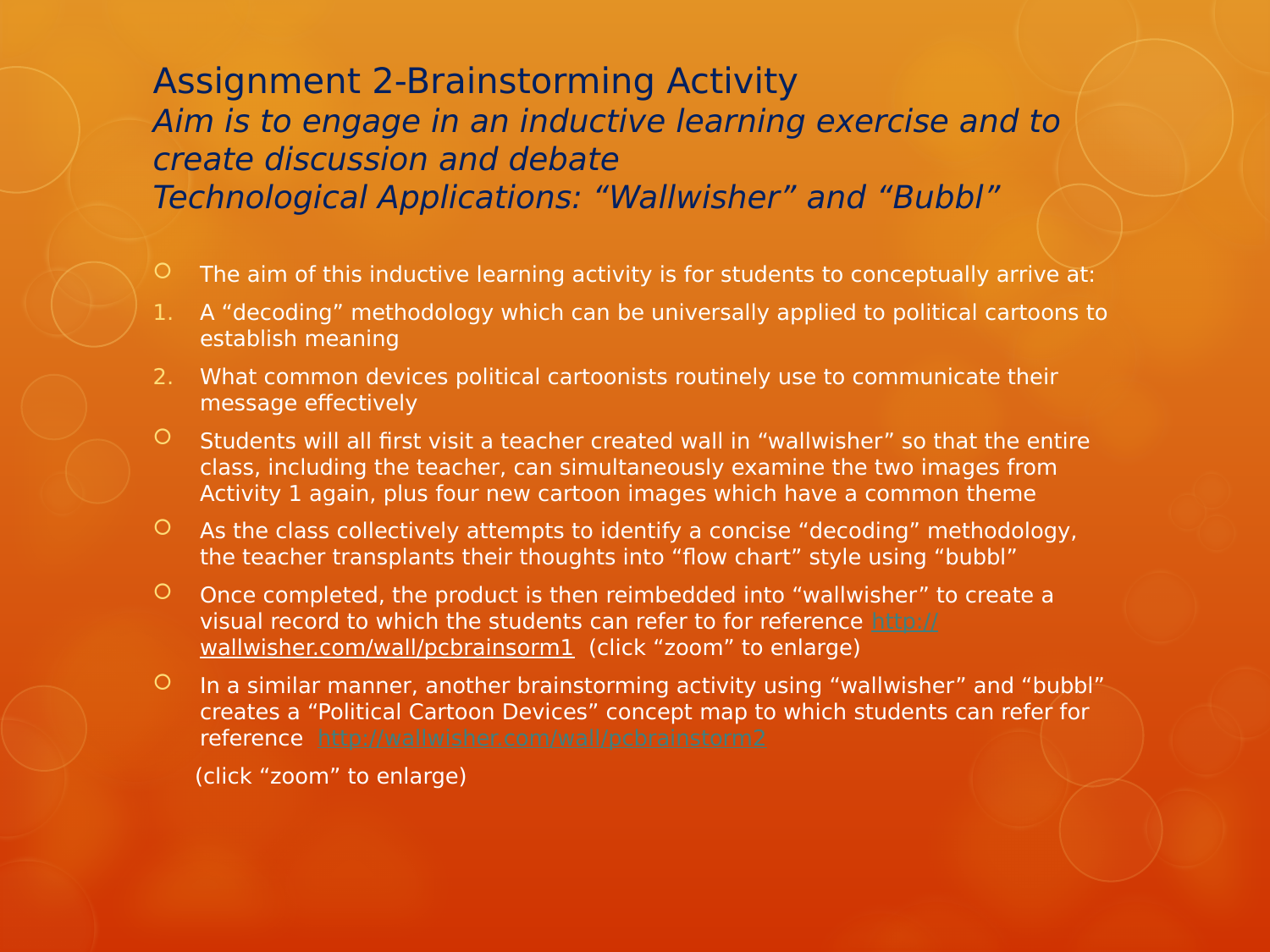

# Assignment 2-Brainstorming Activity Aim is to engage in an inductive learning exercise and to create discussion and debate Technological Applications: “Wallwisher” and “Bubbl”
The aim of this inductive learning activity is for students to conceptually arrive at:
A “decoding” methodology which can be universally applied to political cartoons to establish meaning
What common devices political cartoonists routinely use to communicate their message effectively
Students will all first visit a teacher created wall in “wallwisher” so that the entire class, including the teacher, can simultaneously examine the two images from Activity 1 again, plus four new cartoon images which have a common theme
As the class collectively attempts to identify a concise “decoding” methodology, the teacher transplants their thoughts into “flow chart” style using “bubbl”
Once completed, the product is then reimbedded into “wallwisher” to create a visual record to which the students can refer to for reference http://wallwisher.com/wall/pcbrainsorm1  (click “zoom” to enlarge)
In a similar manner, another brainstorming activity using “wallwisher” and “bubbl” creates a “Political Cartoon Devices” concept map to which students can refer for reference  http://wallwisher.com/wall/pcbrainstorm2
      (click “zoom” to enlarge)